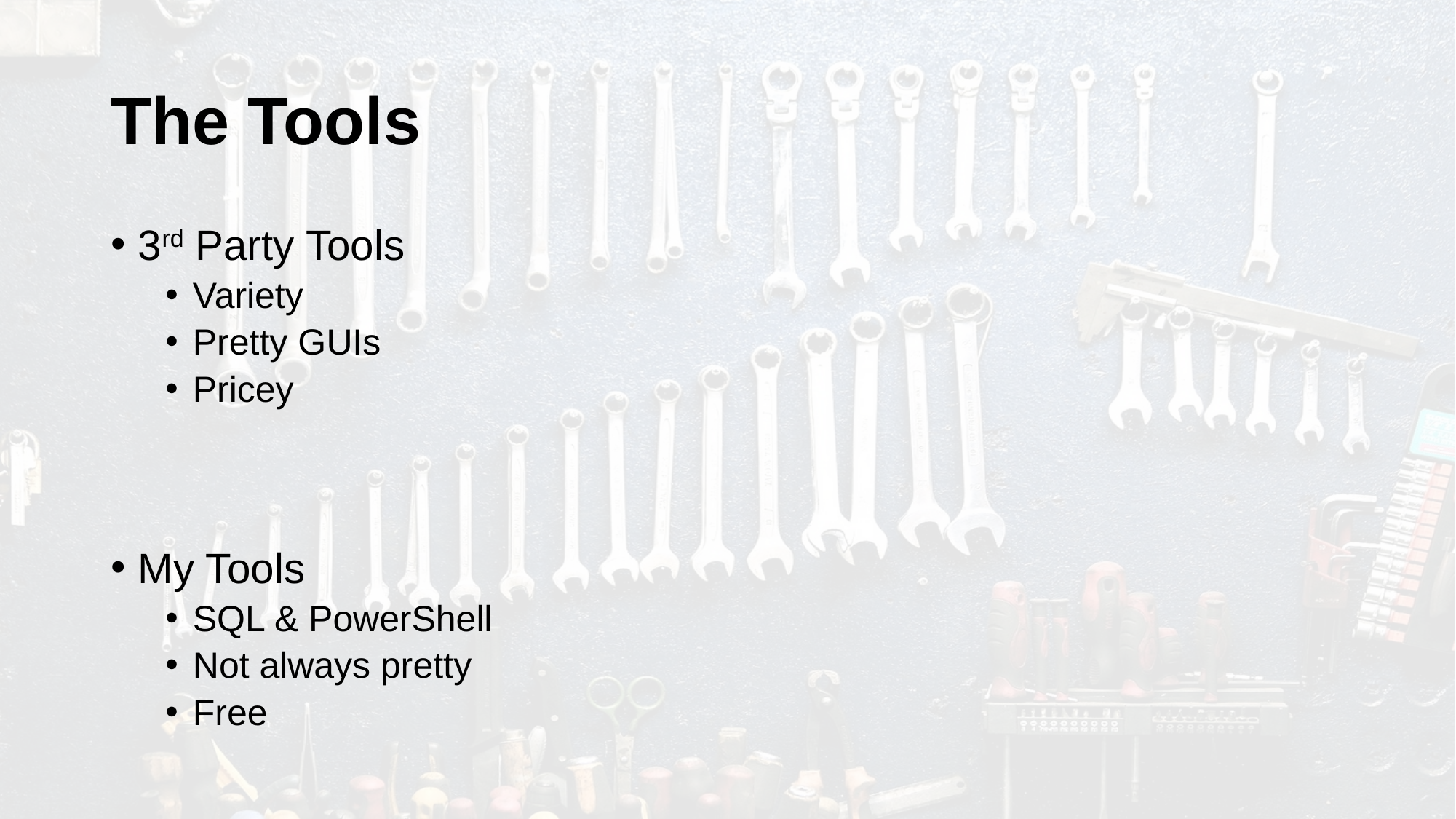

# The Tools
3rd Party Tools
Variety
Pretty GUIs
Pricey

My Tools
SQL & PowerShell
Not always pretty
Free